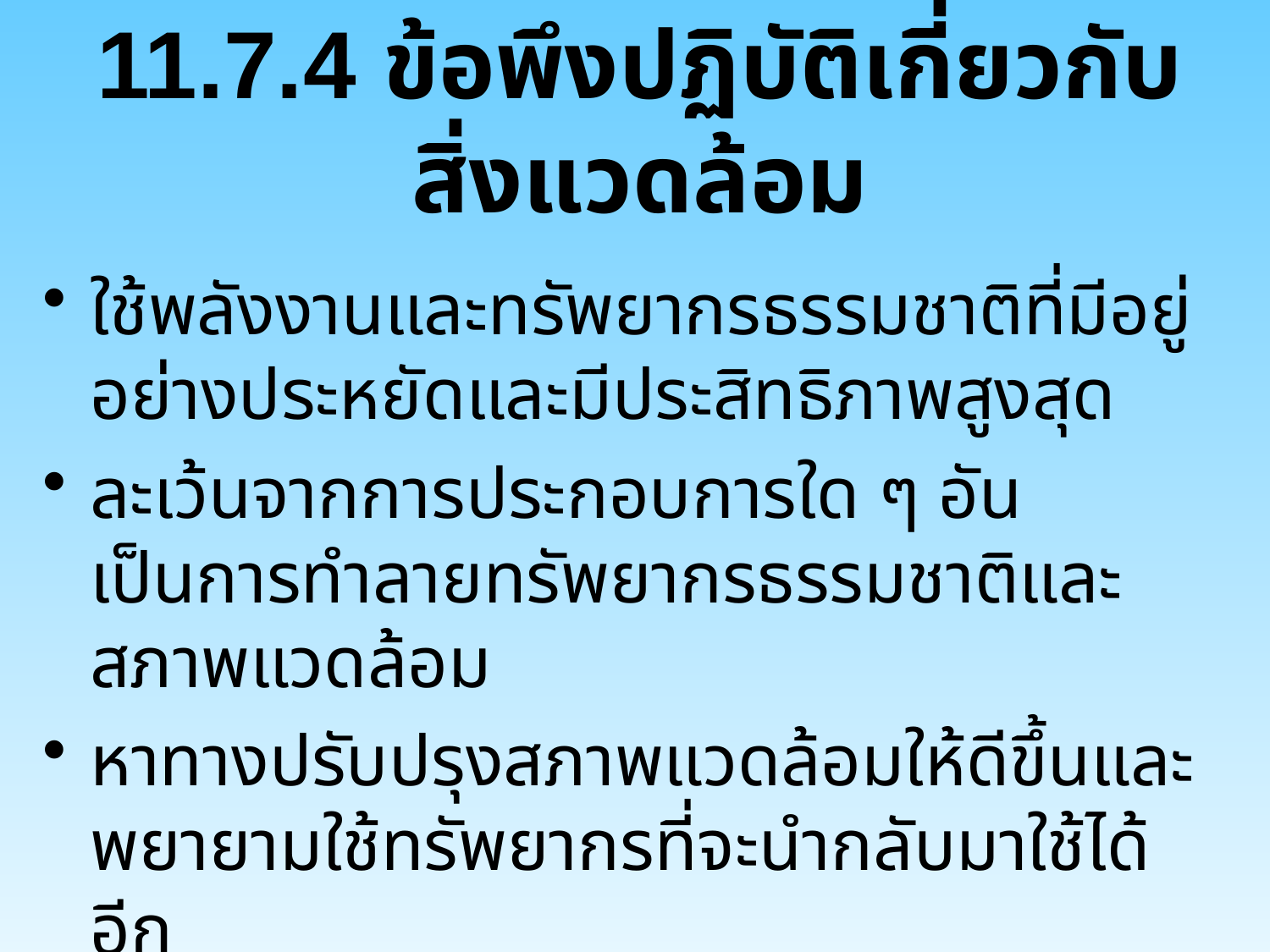

# 11.7.4 ข้อพึงปฏิบัติเกี่ยวกับสิ่งแวดล้อม
ใช้พลังงานและทรัพยากรธรรมชาติที่มีอยู่อย่างประหยัดและมีประสิทธิภาพสูงสุด
ละเว้นจากการประกอบการใด ๆ อันเป็นการทำลายทรัพยากรธรรมชาติและสภาพแวดล้อม
หาทางปรับปรุงสภาพแวดล้อมให้ดีขึ้นและพยายามใช้ทรัพยากรที่จะนำกลับมาใช้ได้อีก